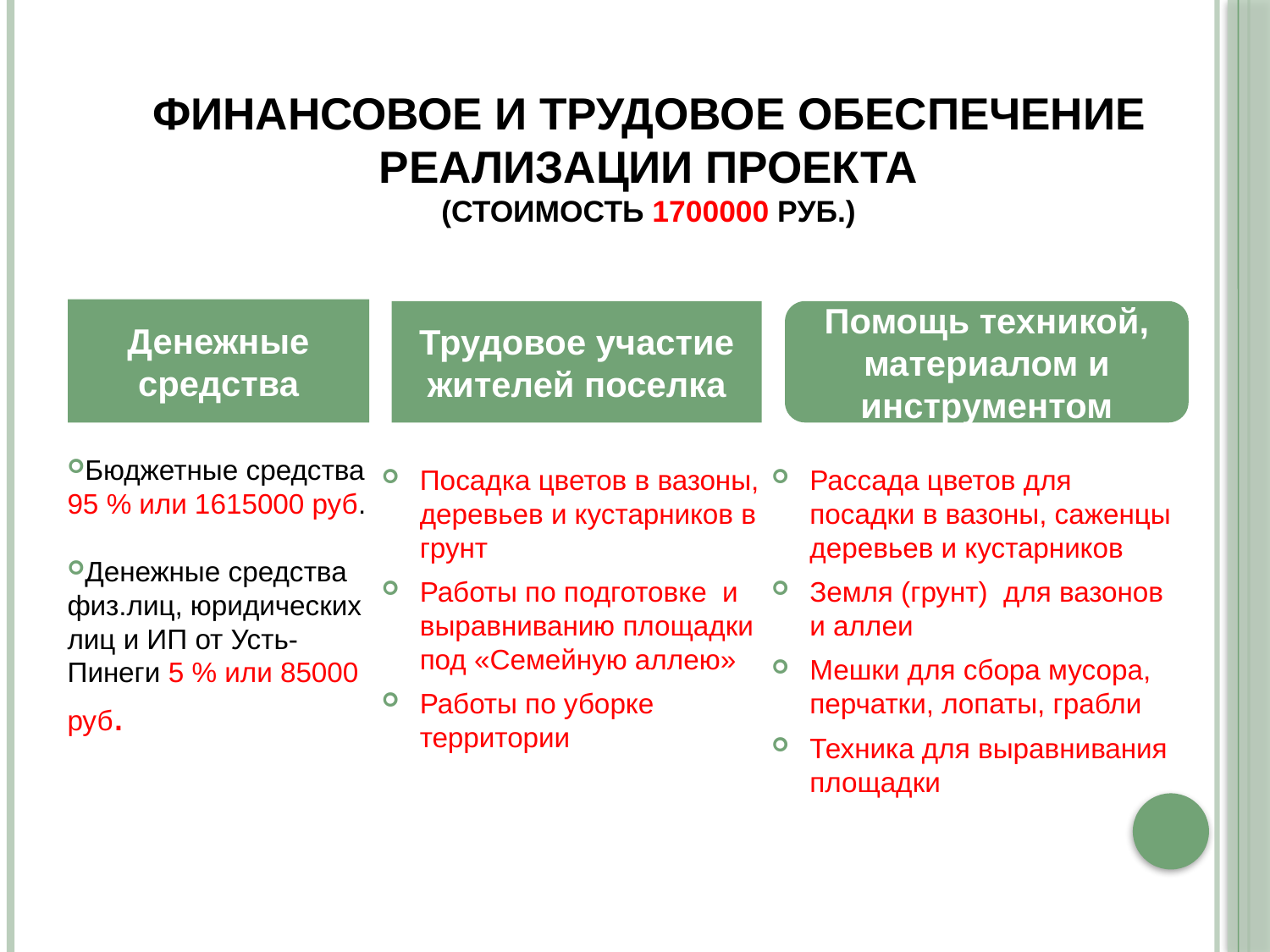

# Финансовое и трудовое обеспечение реализации проекта (стоимость 1700000 руб.)
Денежные средства
Трудовое участие жителей поселка
Помощь техникой, материалом и инструментом
Бюджетные средства 95 % или 1615000 руб.

Денежные средства физ.лиц, юридических лиц и ИП от Усть-Пинеги 5 % или 85000  руб.
Посадка цветов в вазоны, деревьев и кустарников в грунт
Работы по подготовке  и выравниванию площадки под «Семейную аллею»
Работы по уборке территории

Рассада цветов для посадки в вазоны, саженцы деревьев и кустарников
Земля (грунт)  для вазонов и аллеи
Мешки для сбора мусора, перчатки, лопаты, грабли
Техника для выравнивания площадки